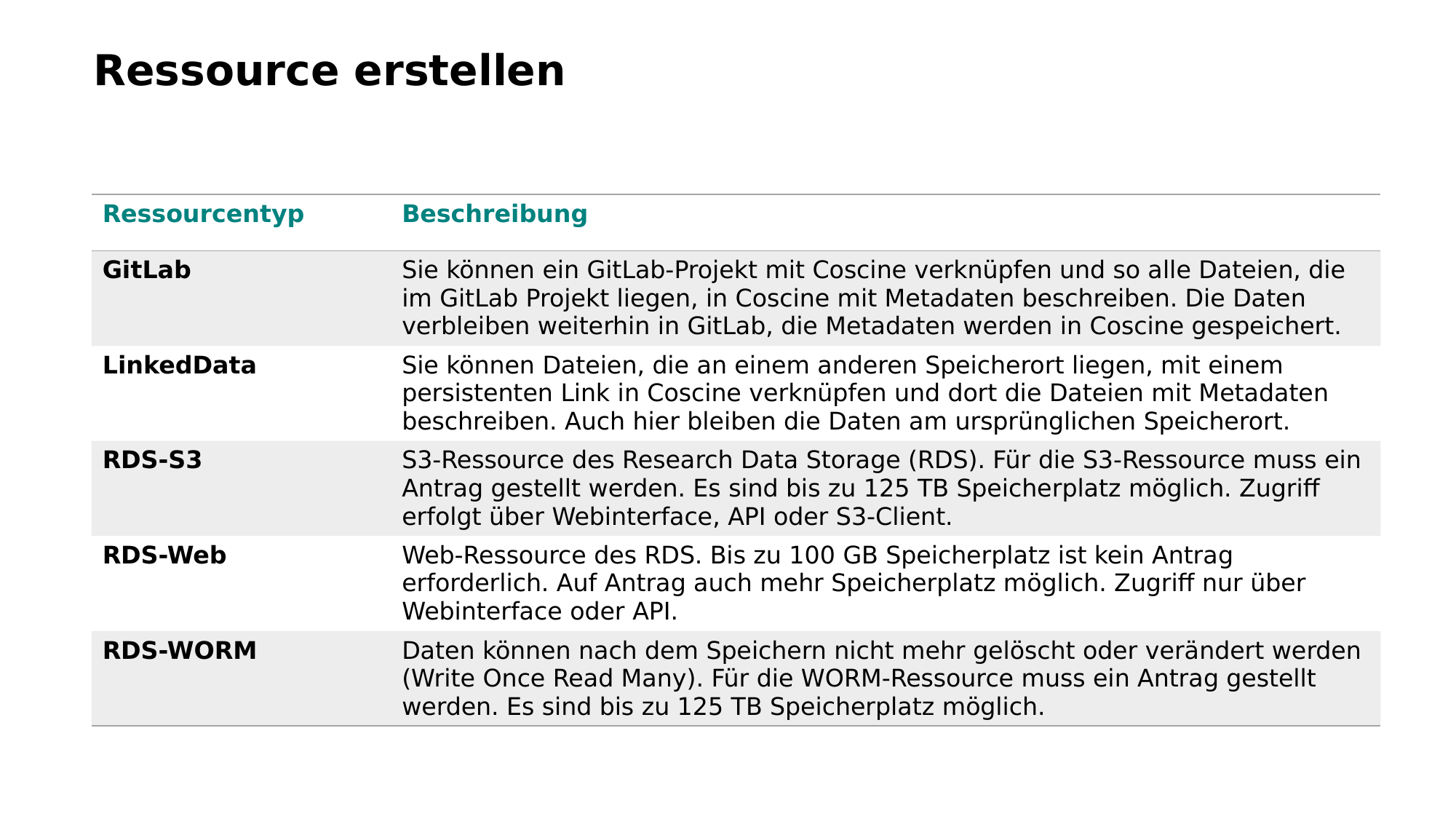

# Ressource erstellen
| Ressourcentyp | Beschreibung |
| --- | --- |
| GitLab | Sie können ein GitLab-Projekt mit Coscine verknüpfen und so alle Dateien, die im GitLab Projekt liegen, in Coscine mit Metadaten beschreiben. Die Daten verbleiben weiterhin in GitLab, die Metadaten werden in Coscine gespeichert. |
| LinkedData | Sie können Dateien, die an einem anderen Speicherort liegen, mit einem persistenten Link in Coscine verknüpfen und dort die Dateien mit Metadaten beschreiben. Auch hier bleiben die Daten am ursprünglichen Speicherort. |
| RDS-S3 | S3-Ressource des Research Data Storage (RDS). Für die S3-Ressource muss ein Antrag gestellt werden. Es sind bis zu 125 TB Speicherplatz möglich. Zugriff erfolgt über Webinterface, API oder S3-Client. |
| RDS-Web | Web-Ressource des RDS. Bis zu 100 GB Speicherplatz ist kein Antrag erforderlich. Auf Antrag auch mehr Speicherplatz möglich. Zugriff nur über Webinterface oder API. |
| RDS-WORM | Daten können nach dem Speichern nicht mehr gelöscht oder verändert werden (Write Once Read Many). Für die WORM-Ressource muss ein Antrag gestellt werden. Es sind bis zu 125 TB Speicherplatz möglich. |